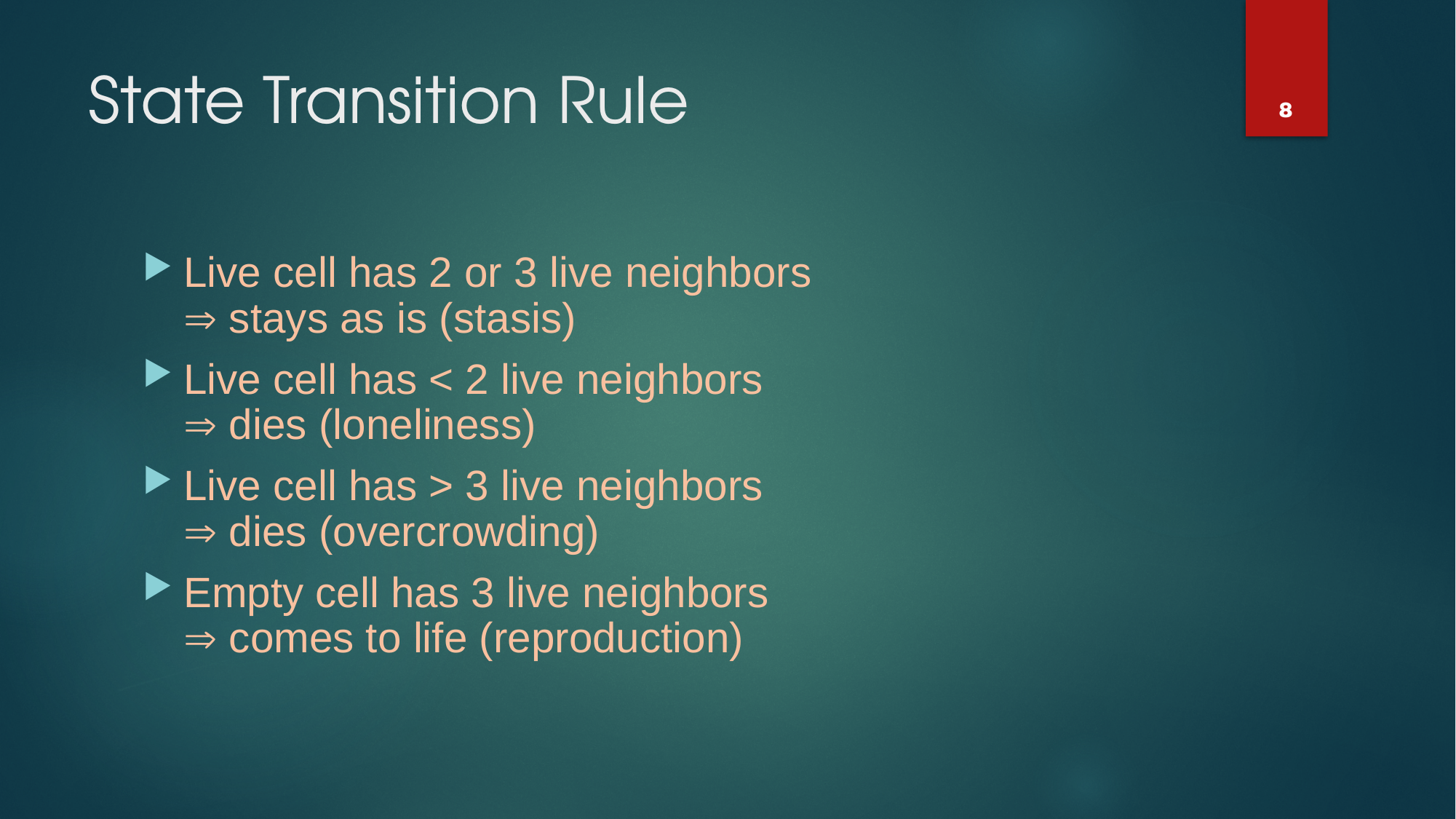

8
# State Transition Rule
Live cell has 2 or 3 live neighbors
⇒ stays as is (stasis)
Live cell has < 2 live neighbors
⇒ dies (loneliness)
Live cell has > 3 live neighbors
⇒ dies (overcrowding)
Empty cell has 3 live neighbors
⇒ comes to life (reproduction)